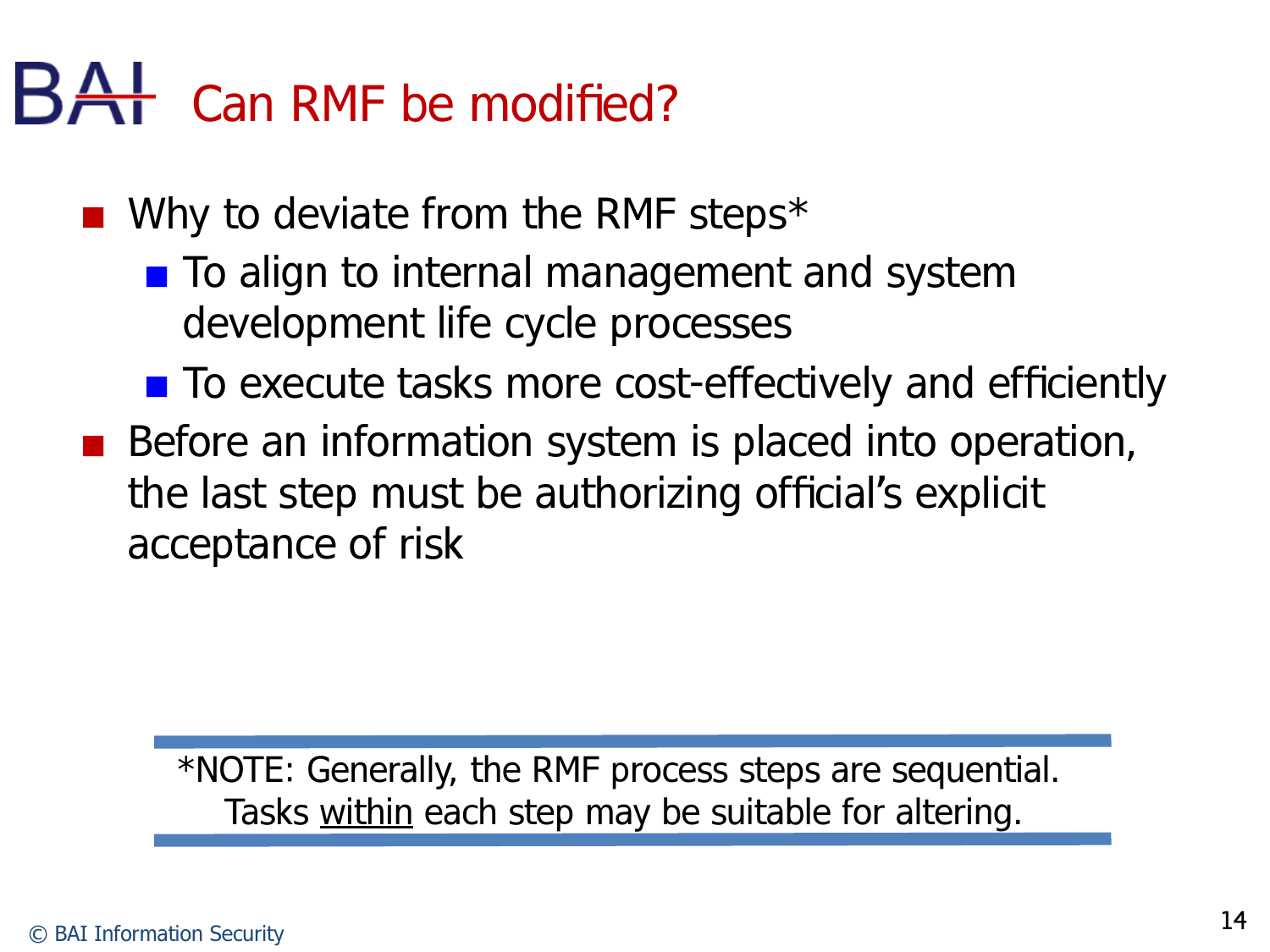

# Can RMF be modified?
14
Why to deviate from the RMF steps*
To align to internal management and system development life cycle processes
To execute tasks more cost-effectively and efficiently
Before an information system is placed into operation, the last step must be authorizing official’s explicit acceptance of risk
*NOTE: Generally, the RMF process steps are sequential.
Tasks within each step may be suitable for altering.